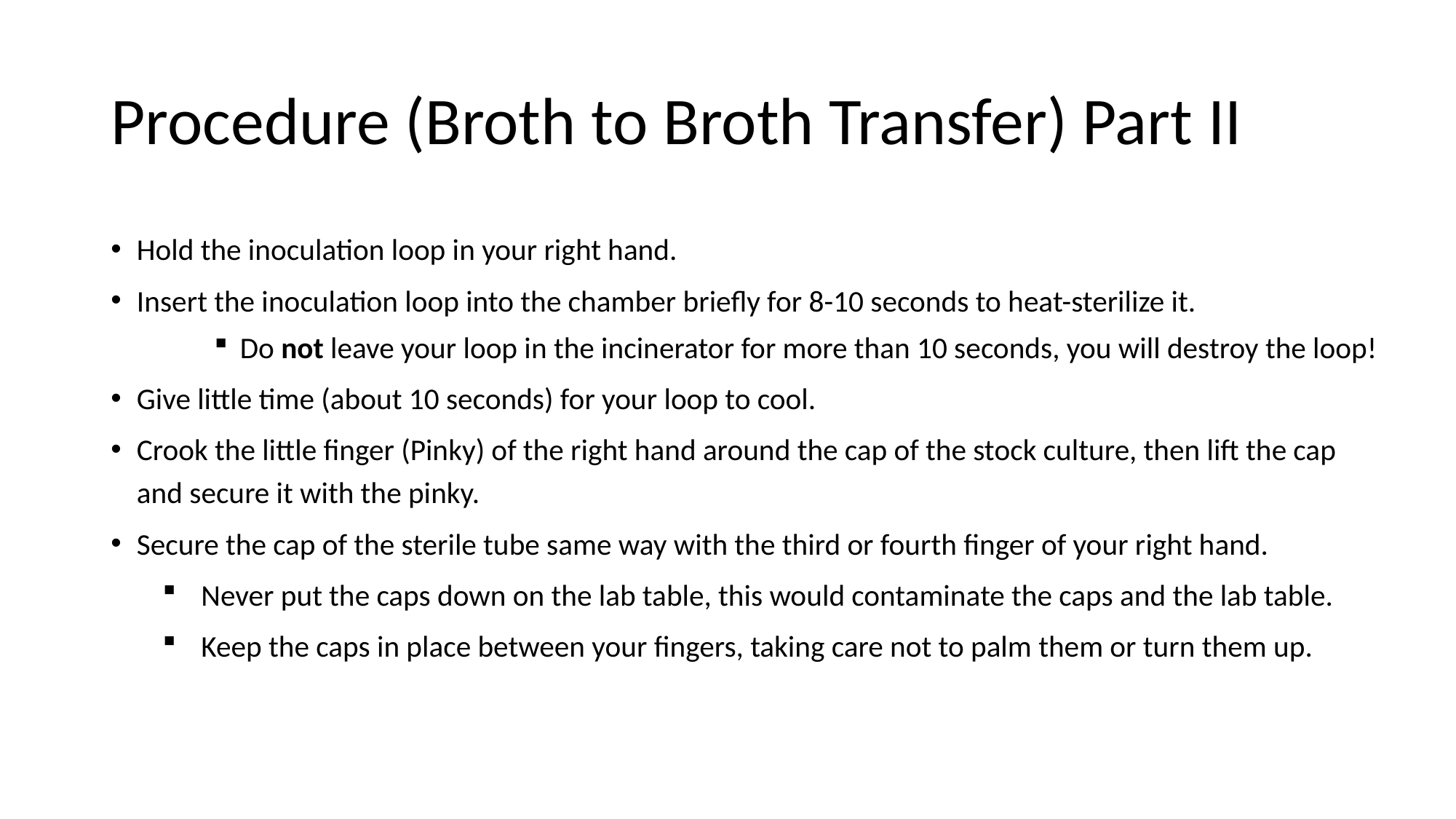

# Procedure (Broth to Broth Transfer) Part II
Hold the inoculation loop in your right hand.
Insert the inoculation loop into the chamber briefly for 8-10 seconds to heat-sterilize it.
Do not leave your loop in the incinerator for more than 10 seconds, you will destroy the loop!
Give little time (about 10 seconds) for your loop to cool.
Crook the little finger (Pinky) of the right hand around the cap of the stock culture, then lift the cap and secure it with the pinky.
Secure the cap of the sterile tube same way with the third or fourth finger of your right hand.
Never put the caps down on the lab table, this would contaminate the caps and the lab table.
Keep the caps in place between your fingers, taking care not to palm them or turn them up.